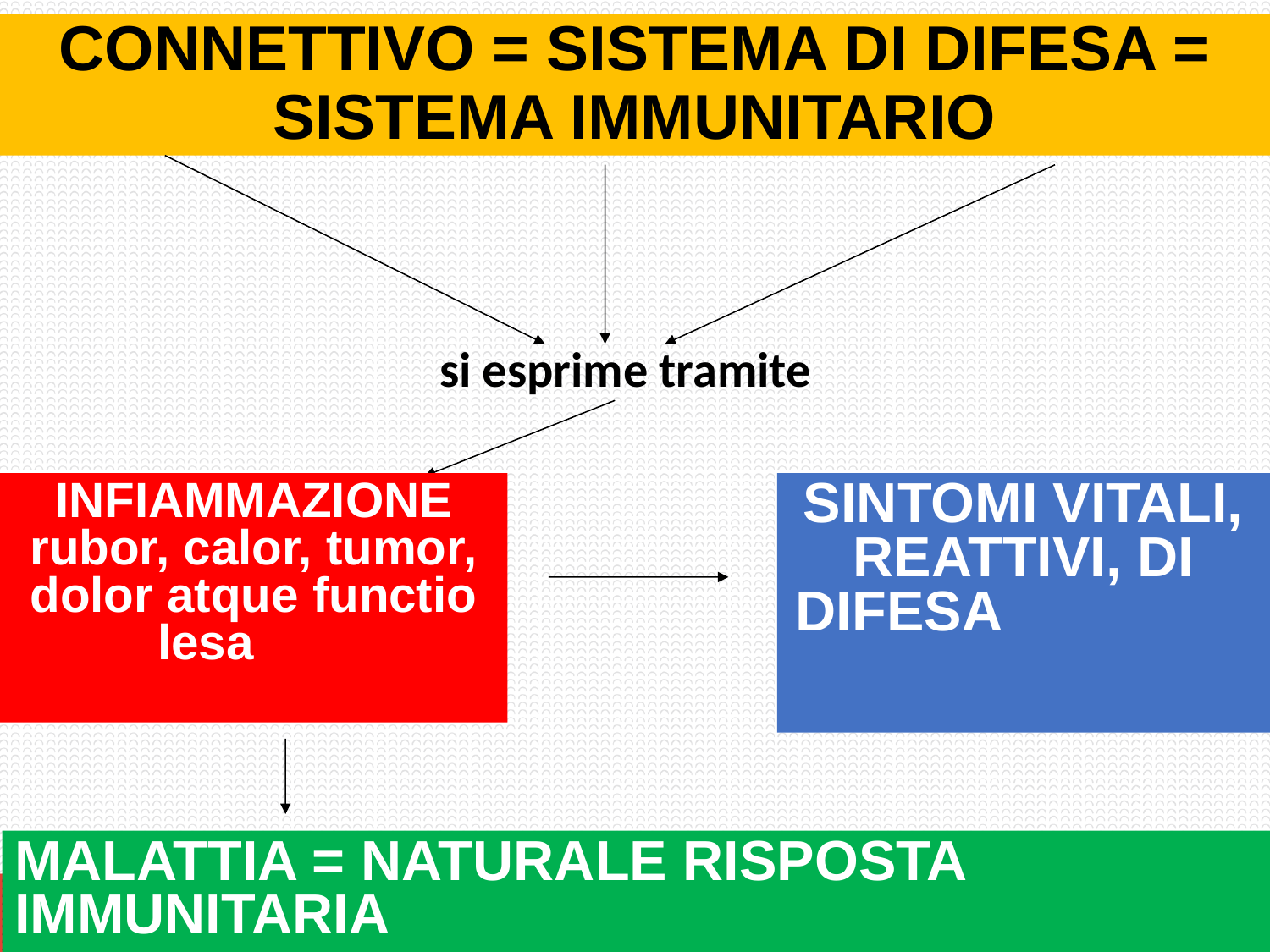

# CONNETTIVO = SISTEMA DI DIFESA = SISTEMA IMMUNITARIO

si esprime tramite

INFIAMMAZIONE rubor, calor, tumor, dolor atque functio lesa

SINTOMI VITALI,
REATTIVI, DI DIFESA

MALATTIA = NATURALE RISPOSTA IMMUNITARIA